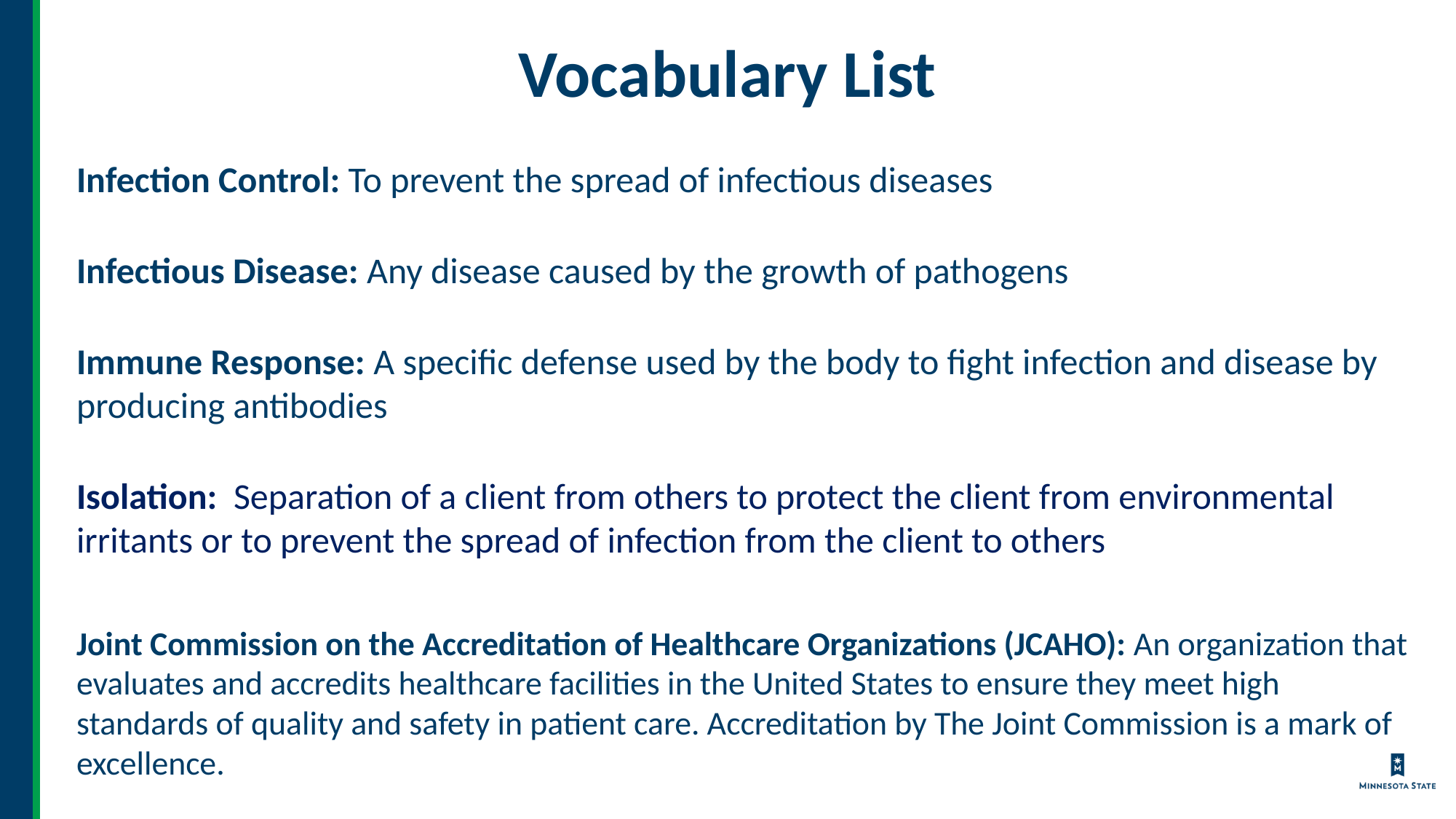

# Vocabulary List
Infection Control: To prevent the spread of infectious diseases

Infectious Disease: Any disease caused by the growth of pathogens

Immune Response: A specific defense used by the body to fight infection and disease by producing antibodies

Isolation:  Separation of a client from others to protect the client from environmental irritants or to prevent the spread of infection from the client to others

Joint Commission on the Accreditation of Healthcare Organizations (JCAHO): An organization that evaluates and accredits healthcare facilities in the United States to ensure they meet high standards of quality and safety in patient care. Accreditation by The Joint Commission is a mark of excellence.